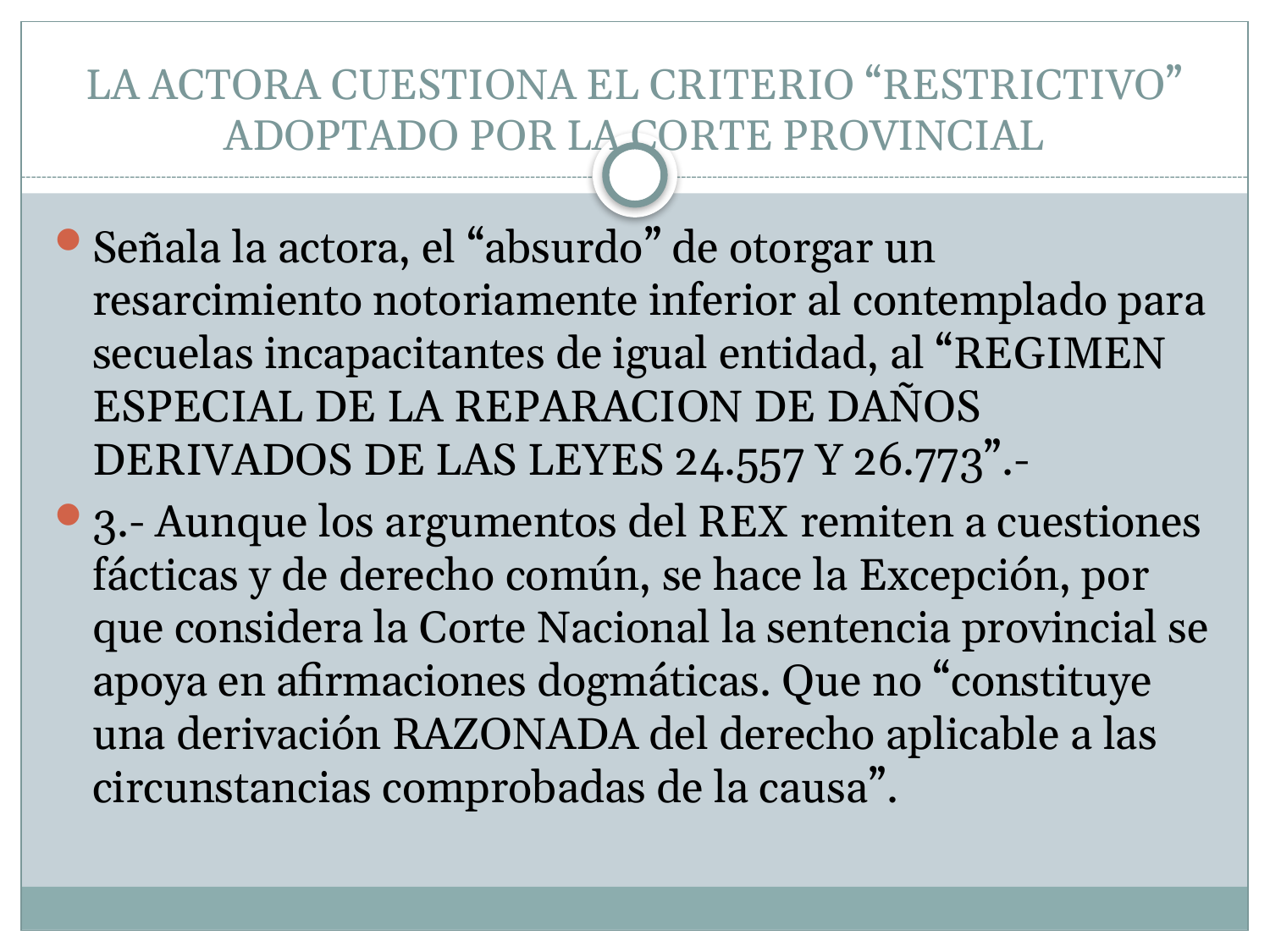

# LA ACTORA CUESTIONA EL CRITERIO “RESTRICTIVO” ADOPTADO POR LA CORTE PROVINCIAL
Señala la actora, el “absurdo” de otorgar un resarcimiento notoriamente inferior al contemplado para secuelas incapacitantes de igual entidad, al “REGIMEN ESPECIAL DE LA REPARACION DE DAÑOS DERIVADOS DE LAS LEYES 24.557 Y 26.773”.-
3.- Aunque los argumentos del REX remiten a cuestiones fácticas y de derecho común, se hace la Excepción, por que considera la Corte Nacional la sentencia provincial se apoya en afirmaciones dogmáticas. Que no “constituye una derivación RAZONADA del derecho aplicable a las circunstancias comprobadas de la causa”.